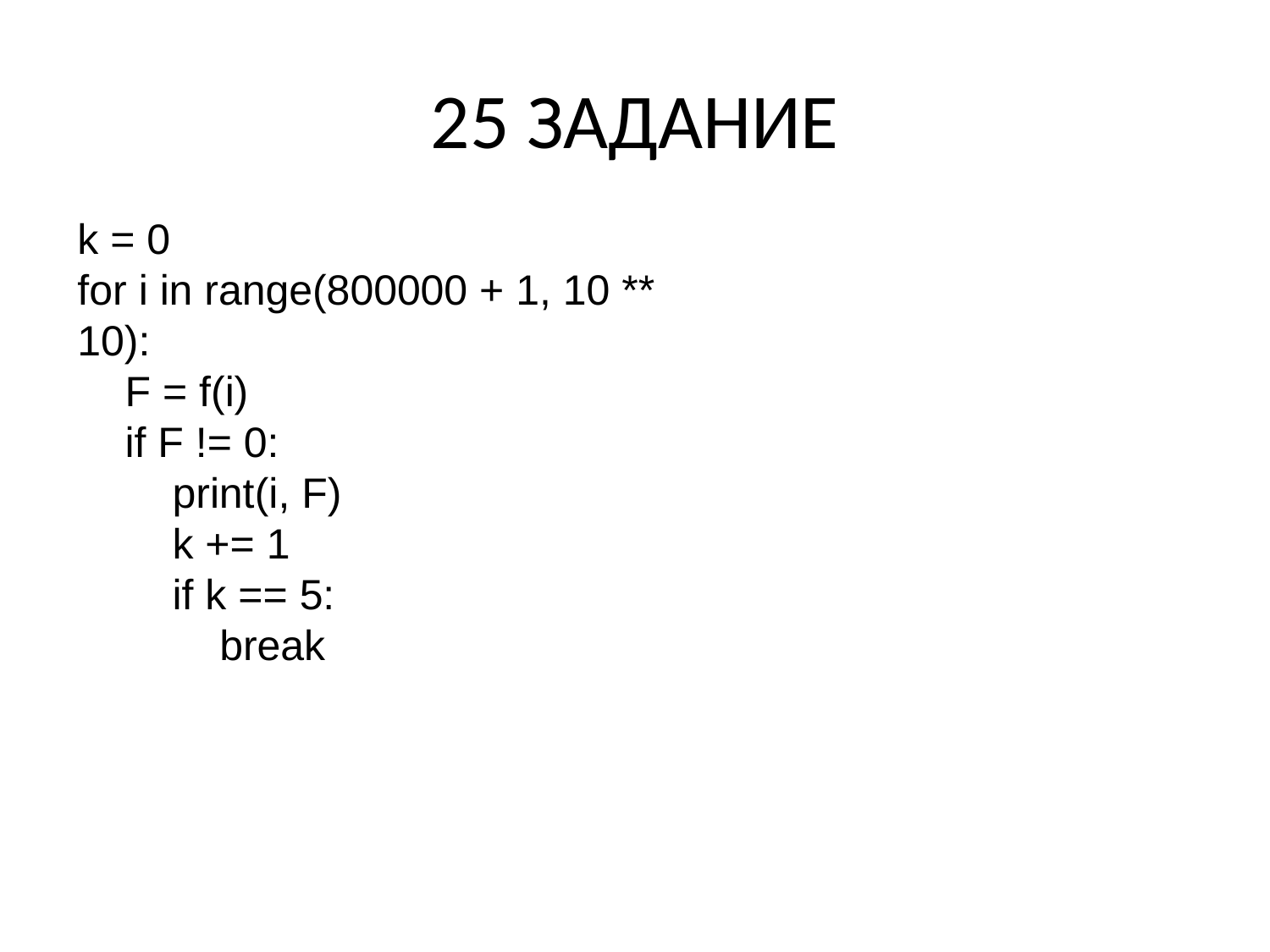

# 25 ЗАДАНИЕ
k = 0
for i in range(800000 + 1, 10 ** 10):
    F = f(i)
    if F != 0:
        print(i, F)
        k += 1
        if k == 5:
            break